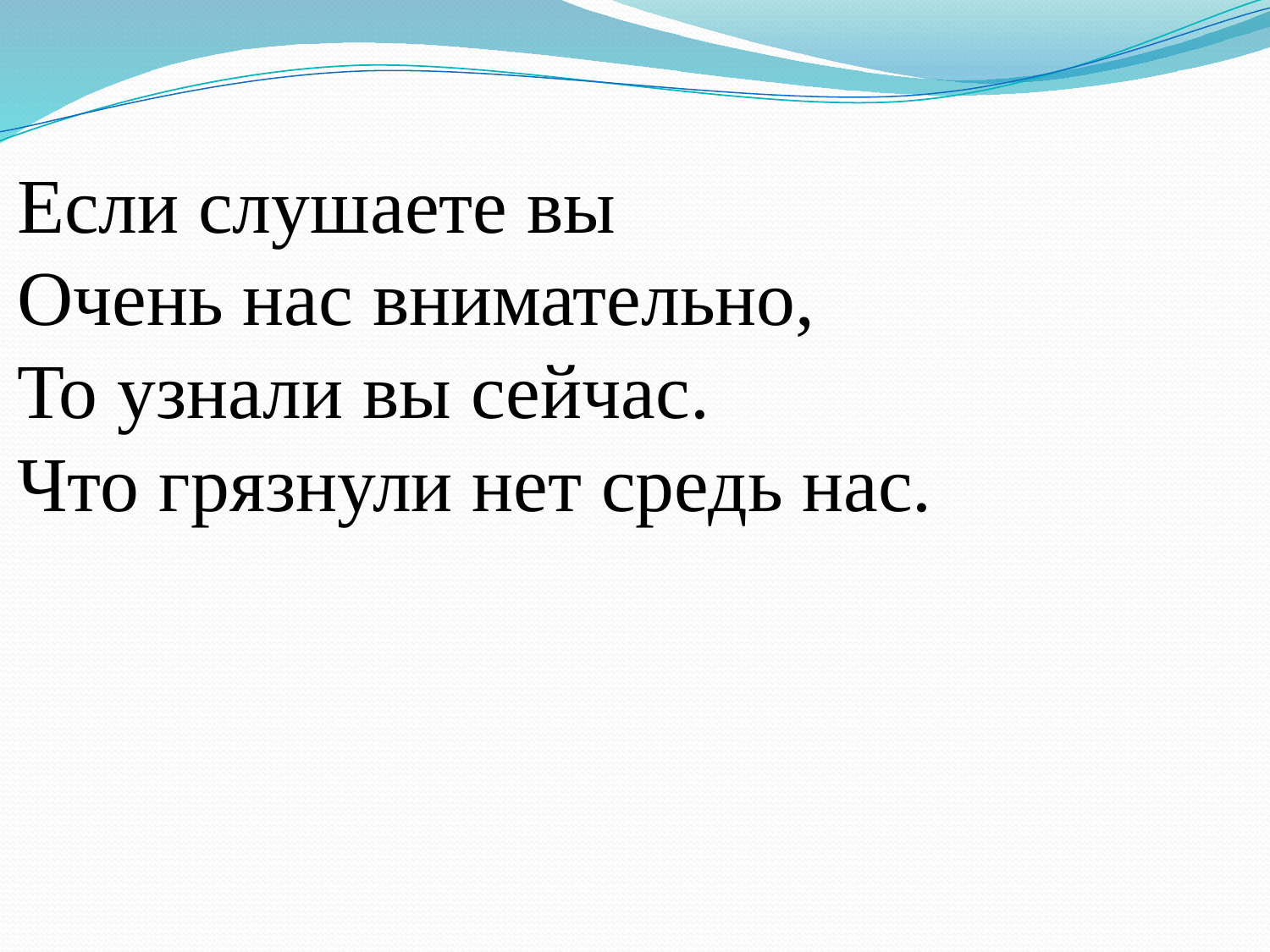

Если слушаете вы
Очень нас внимательно,
То узнали вы сейчас.
Что грязнули нет средь нас.